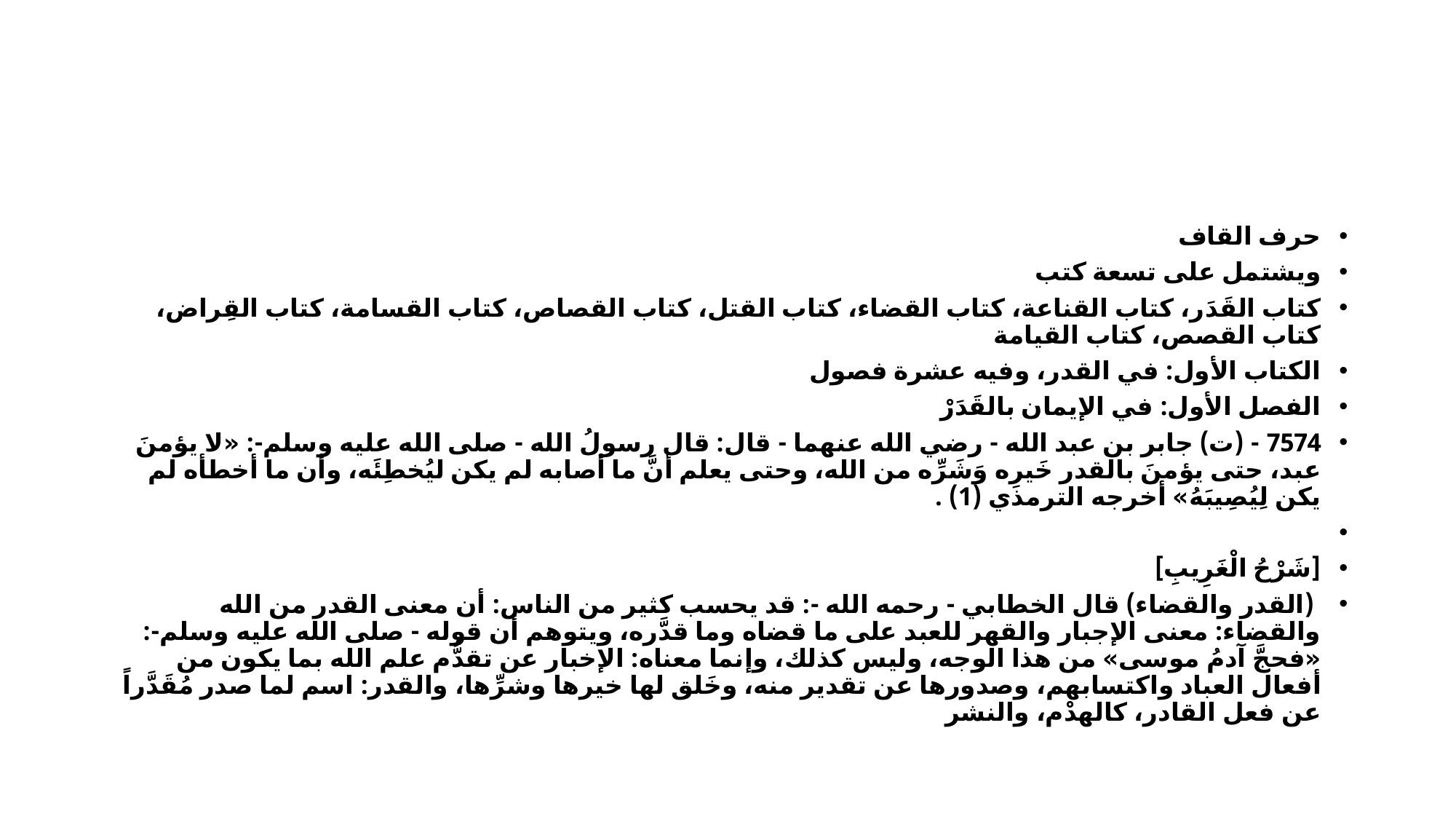

#
حرف القاف
ويشتمل على تسعة كتب
كتاب القَدَر، كتاب القناعة، كتاب القضاء، كتاب القتل، كتاب القصاص، كتاب القسامة، كتاب القِراض، كتاب القصص، كتاب القيامة
الكتاب الأول: في القدر، وفيه عشرة فصول
الفصل الأول: في الإيمان بالقَدَرْ
7574 - (ت) جابر بن عبد الله - رضي الله عنهما - قال: قال رسولُ الله - صلى الله عليه وسلم-: «لا يؤمنَ عبد، حتى يؤمنَ بالقدر خَيرِه وَشَرِّه من الله، وحتى يعلم أنَّ ما أصابه لم يكن ليُخطِئَه، وأن ما أخطأه لم يكن لِيُصِيبَهُ» أخرجه الترمذي (1) .

[شَرْحُ الْغَرِيبِ]
 (القدر والقضاء) قال الخطابي - رحمه الله -: قد يحسب كثير من الناس: أن معنى القدر من الله والقضاء: معنى الإجبار والقهر للعبد على ما قضاه وما قدَّره، ويتوهم أن قوله - صلى الله عليه وسلم-: «فحجَّ آدمُ موسى» من هذا الوجه، وليس كذلك، وإنما معناه: الإخبار عن تقدُّم علم الله بما يكون من أفعال العباد واكتسابهم، وصدورها عن تقدير منه، وخَلق لها خيرها وشرِّها، والقدر: اسم لما صدر مُقَدَّراً عن فعل القادر، كالهدْم، والنشر